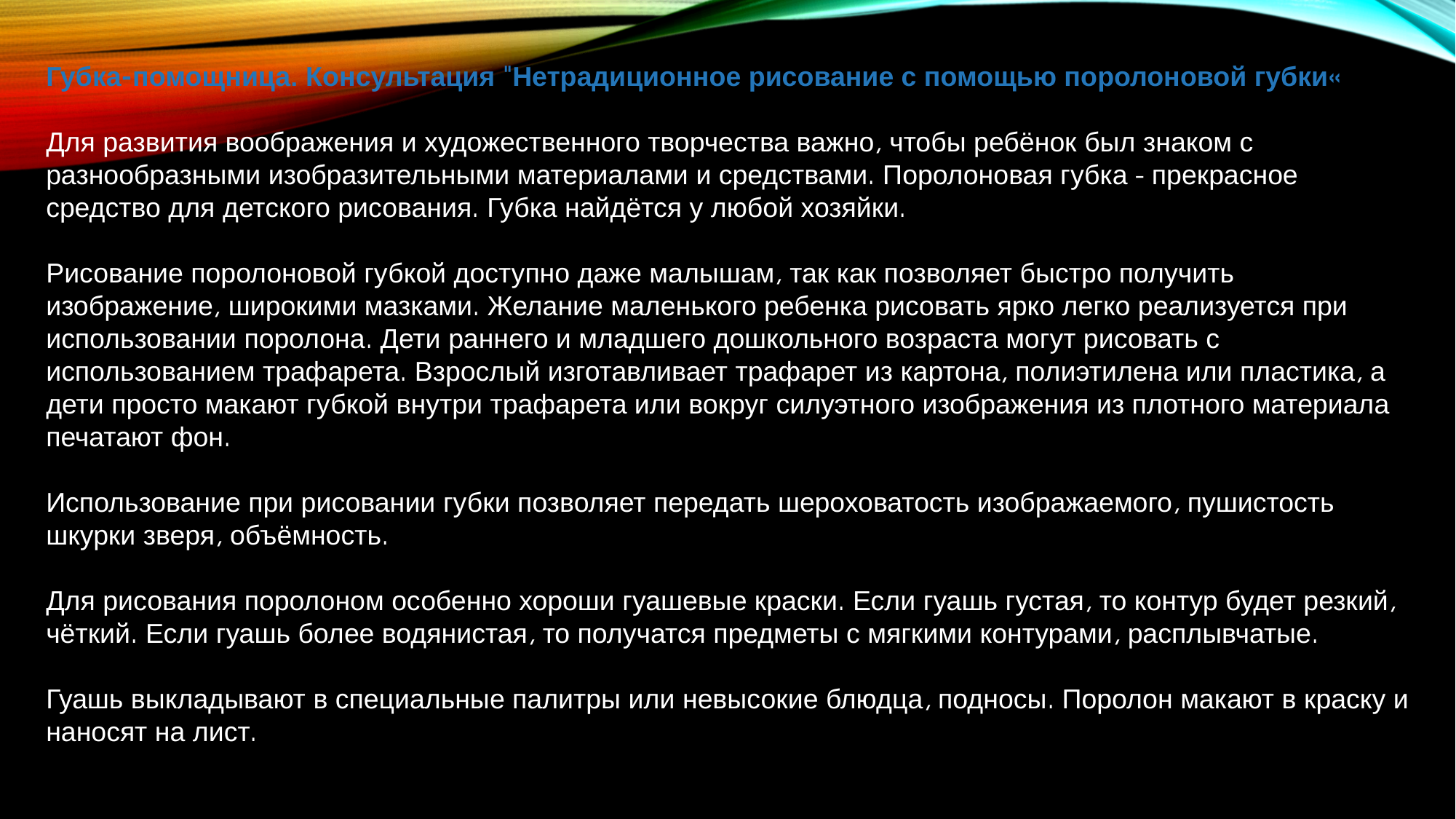

Губка-помощница. Консультация "Нетрадиционное рисование с помощью поролоновой губки«

Для развития воображения и художественного творчества важно, чтобы ребёнок был знаком с разнообразными изобразительными материалами и средствами. Поролоновая губка - прекрасное средство для детского рисования. Губка найдётся у любой хозяйки.

Рисование поролоновой губкой доступно даже малышам, так как позволяет быстро получить изображение, широкими мазками. Желание маленького ребенка рисовать ярко легко реализуется при использовании поролона. Дети раннего и младшего дошкольного возраста могут рисовать с использованием трафарета. Взрослый изготавливает трафарет из картона, полиэтилена или пластика, а дети просто макают губкой внутри трафарета или вокруг силуэтного изображения из плотного материала печатают фон.

Использование при рисовании губки позволяет передать шероховатость изображаемого, пушистость шкурки зверя, объёмность.

Для рисования поролоном особенно хороши гуашевые краски. Если гуашь густая, то контур будет резкий, чёткий. Если гуашь более водянистая, то получатся предметы с мягкими контурами, расплывчатые.

Гуашь выкладывают в специальные палитры или невысокие блюдца, подносы. Поролон макают в краску и наносят на лист.